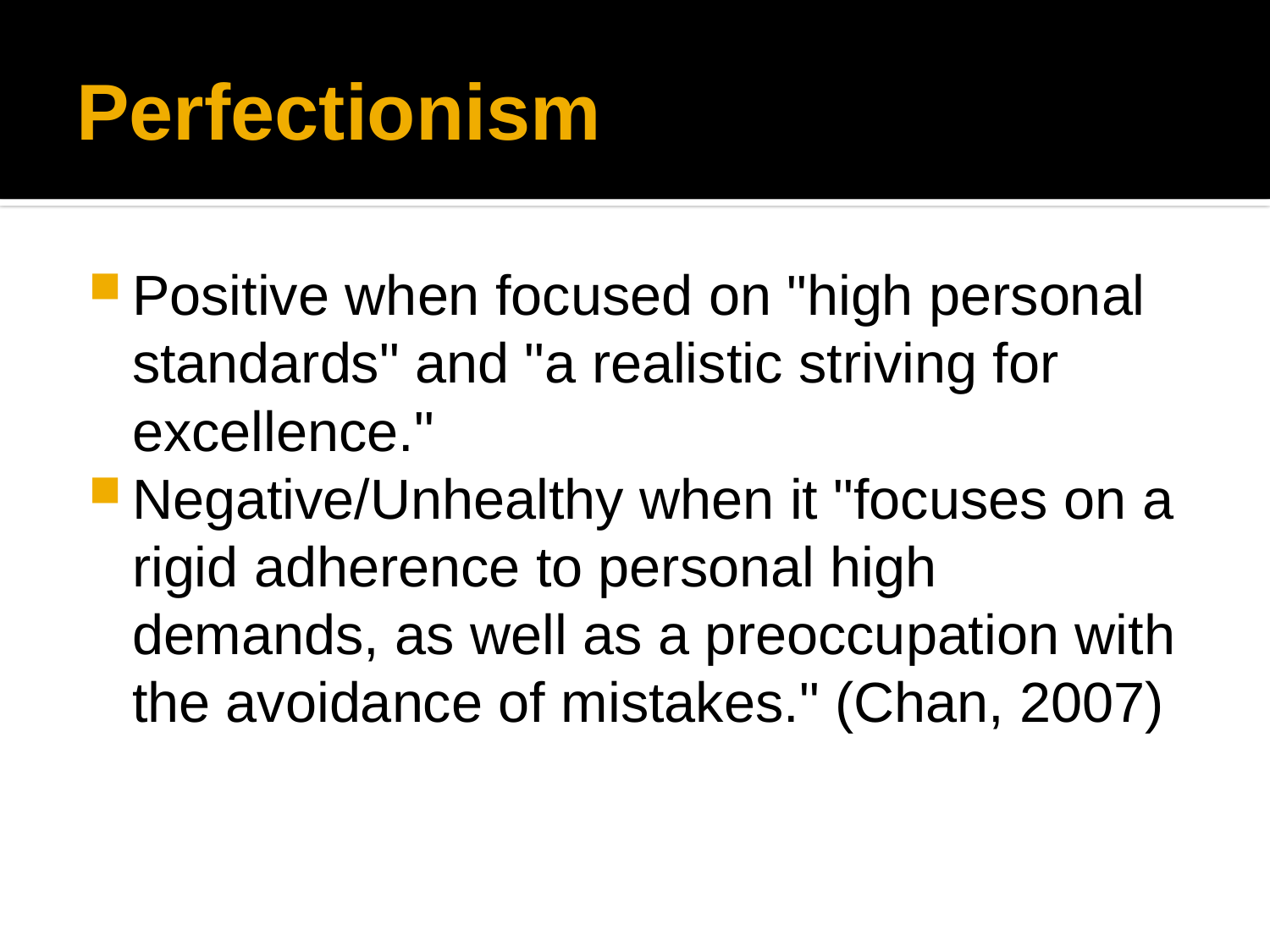

# Perfectionism
Positive when focused on "high personal standards" and "a realistic striving for excellence."
Negative/Unhealthy when it "focuses on a rigid adherence to personal high demands, as well as a preoccupation with the avoidance of mistakes." (Chan, 2007)